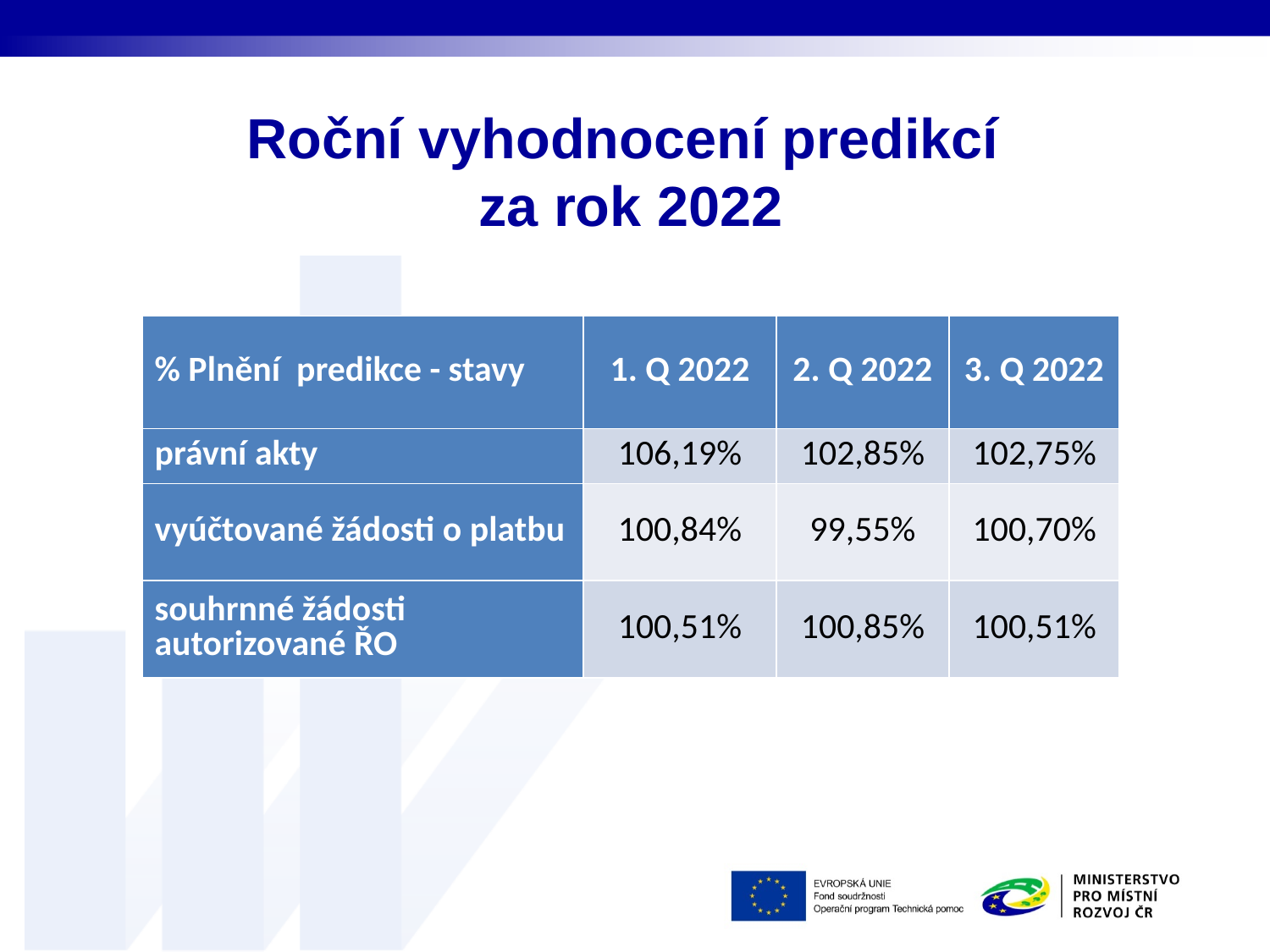

# Roční vyhodnocení predikcí za rok 2022
| % Plnění predikce - stavy | 1. Q 2022 | 2. Q 2022 | 3. Q 2022 |
| --- | --- | --- | --- |
| právní akty | 106,19% | 102,85% | 102,75% |
| vyúčtované žádosti o platbu | 100,84% | 99,55% | 100,70% |
| souhrnné žádosti autorizované ŘO | 100,51% | 100,85% | 100,51% |
Zdroj: MS2014+